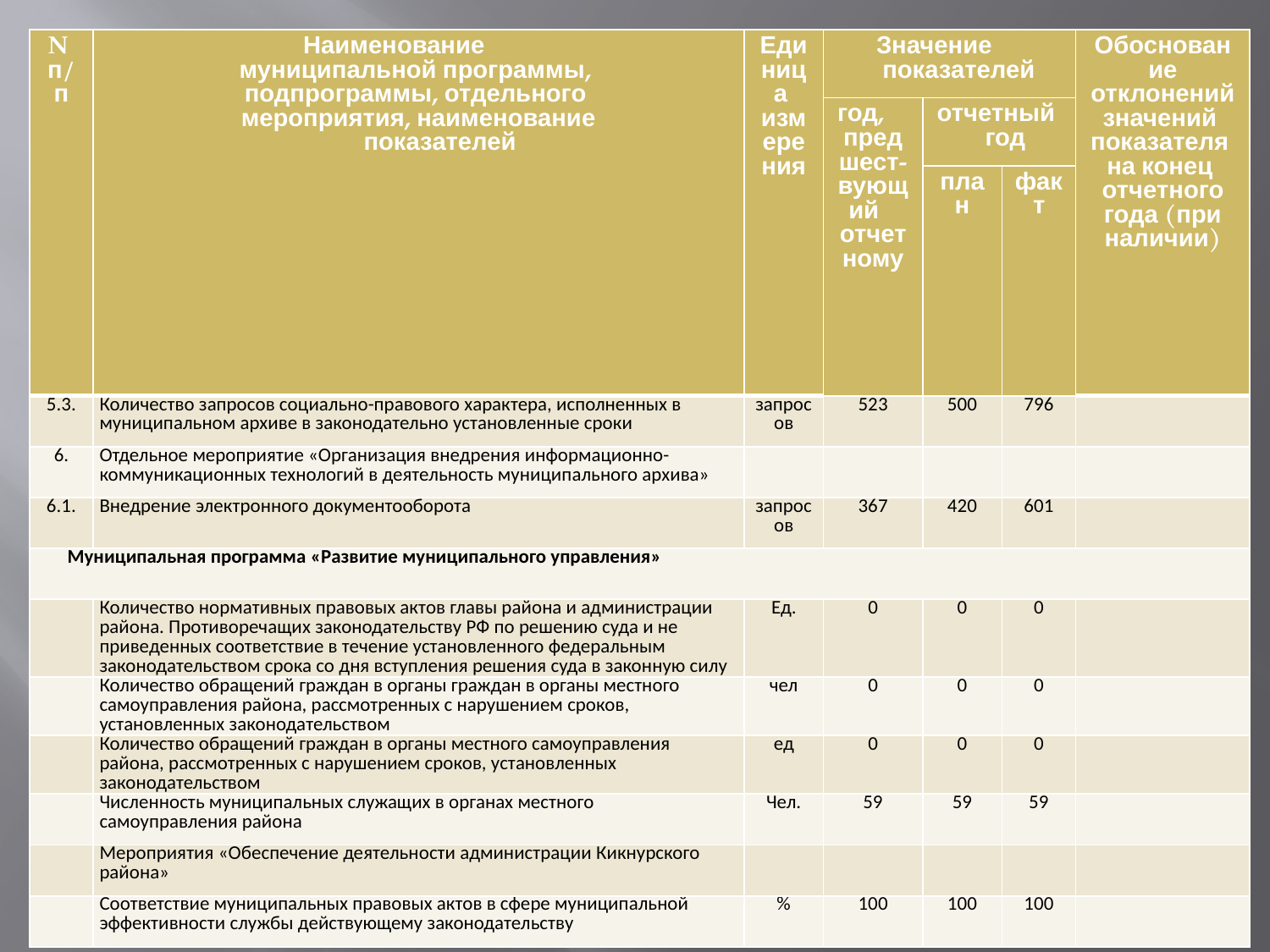

| N п/п | Наименование муниципальной программы, подпрограммы, отдельного мероприятия, наименование показателей | Единица измерения | Значение показателей |  |  | Обоснование отклонений значений показателя на конец отчетного года (при наличии) |
| --- | --- | --- | --- | --- | --- | --- |
|  |  |  | год, предшест- вующий отчетному | отчетный год |  |  |
|  |  |  |  | план | факт |  |
| 5.3. | Количество запросов социально-правового характера, исполненных в муниципальном архиве в законодательно установленные сроки | запросов | 523 | 500 | 796 |  |
| 6. | Отдельное мероприятие «Организация внедрения информационно-коммуникационных технологий в деятельность муниципального архива» |  |  |  |  |  |
| 6.1. | Внедрение электронного документооборота | запросов | 367 | 420 | 601 |  |
| Муниципальная программа «Развитие муниципального управления» |  |  |  |  |  |  |
|  | Количество нормативных правовых актов главы района и администрации района. Противоречащих законодательству РФ по решению суда и не приведенных соответствие в течение установленного федеральным законодательством срока со дня вступления решения суда в законную силу | Ед. | 0 | 0 | 0 |  |
|  | Количество обращений граждан в органы граждан в органы местного самоуправления района, рассмотренных с нарушением сроков, установленных законодательством | чел | 0 | 0 | 0 |  |
|  | Количество обращений граждан в органы местного самоуправления района, рассмотренных с нарушением сроков, установленных законодательством | ед | 0 | 0 | 0 |  |
|  | Численность муниципальных служащих в органах местного самоуправления района | Чел. | 59 | 59 | 59 |  |
|  | Мероприятия «Обеспечение деятельности администрации Кикнурского района» |  |  |  |  |  |
|  | Соответствие муниципальных правовых актов в сфере муниципальной эффективности службы действующему законодательству | % | 100 | 100 | 100 |  |